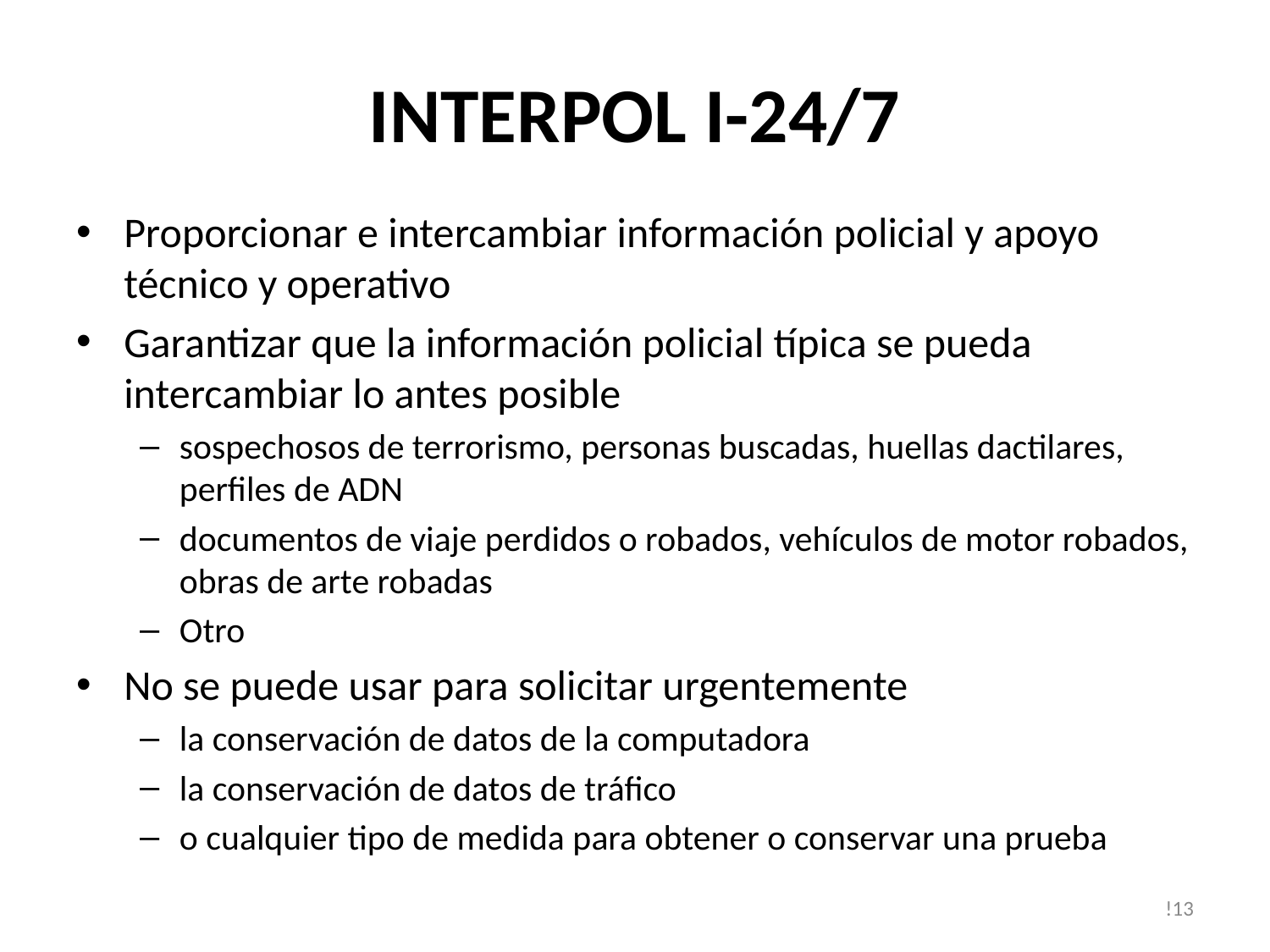

# INTERPOL I-24/7
Proporcionar e intercambiar información policial y apoyo técnico y operativo
Garantizar que la información policial típica se pueda intercambiar lo antes posible
sospechosos de terrorismo, personas buscadas, huellas dactilares, perfiles de ADN
documentos de viaje perdidos o robados, vehículos de motor robados, obras de arte robadas
Otro
No se puede usar para solicitar urgentemente
la conservación de datos de la computadora
la conservación de datos de tráfico
o cualquier tipo de medida para obtener o conservar una prueba
!13